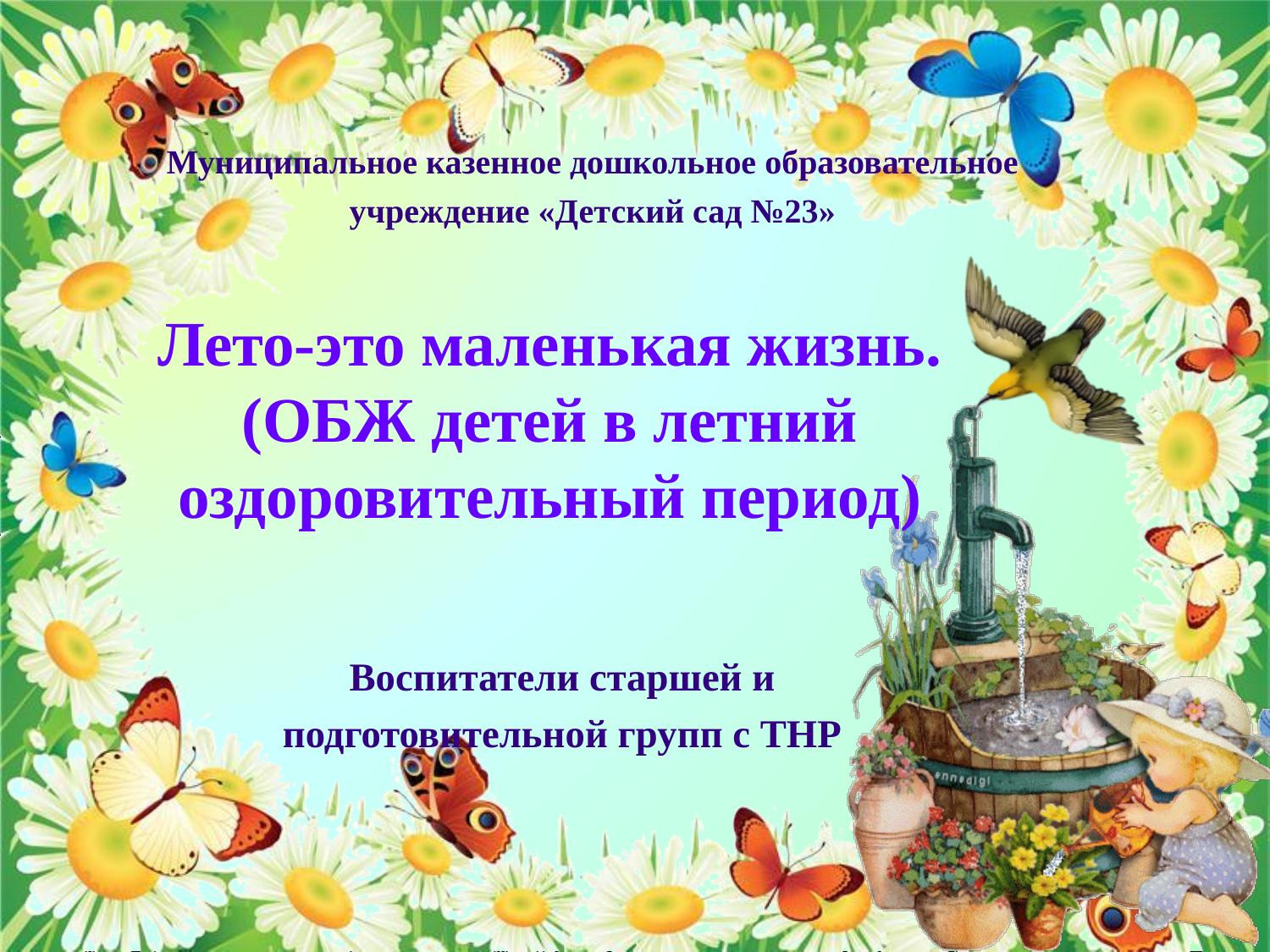

Муниципальное казенное дошкольное образовательное учреждение «Детский сад №23»
Лето-это маленькая жизнь.
(ОБЖ детей в летний оздоровительный период)
Воспитатели старшей и подготовительной групп с ТНР